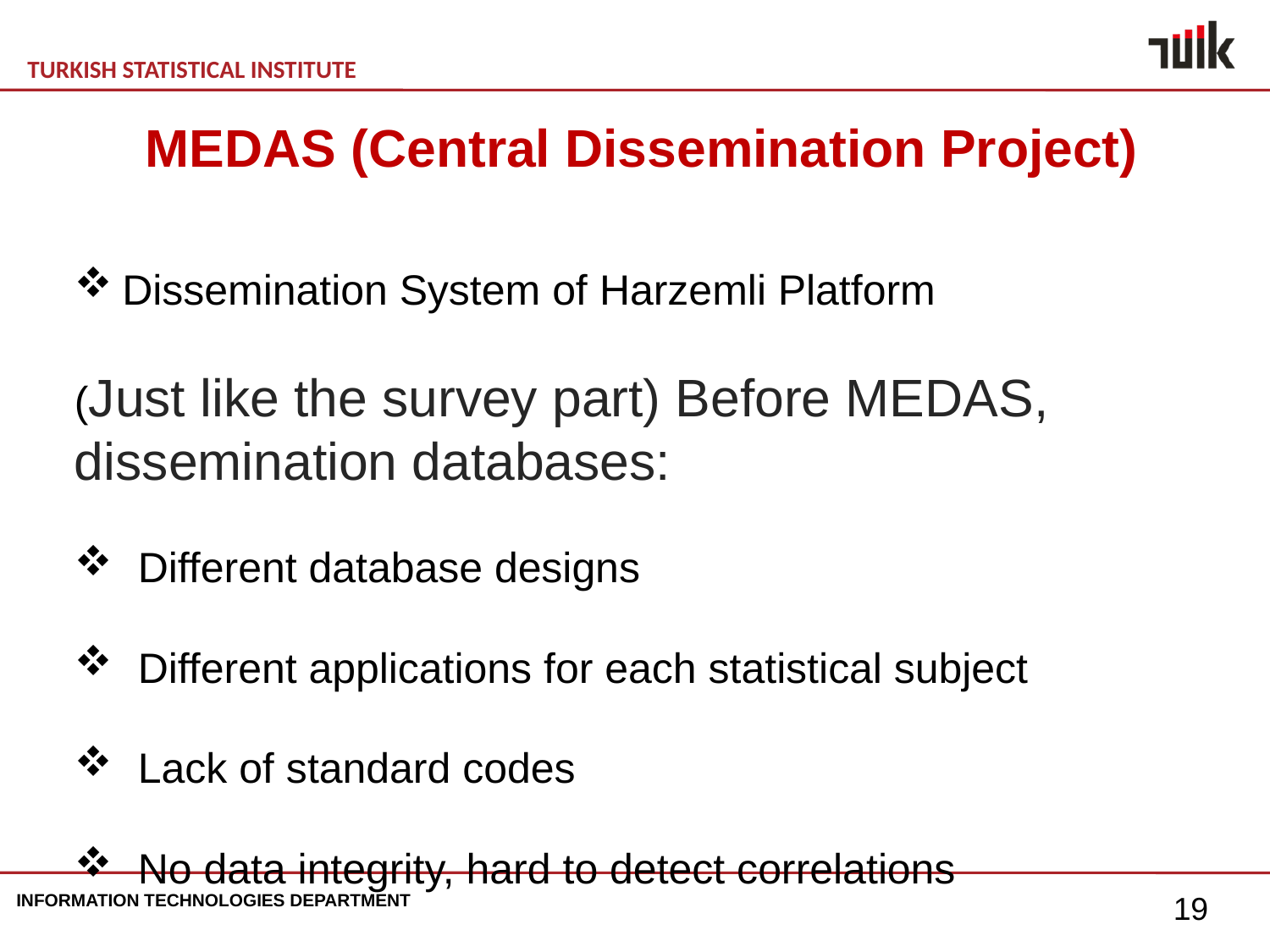

MEDAS (Central Dissemination Project)
Dissemination System of Harzemli Platform

(Just like the survey part) Before MEDAS, dissemination databases:
Different database designs
Different applications for each statistical subject
Lack of standard codes
No data integrity, hard to detect correlations